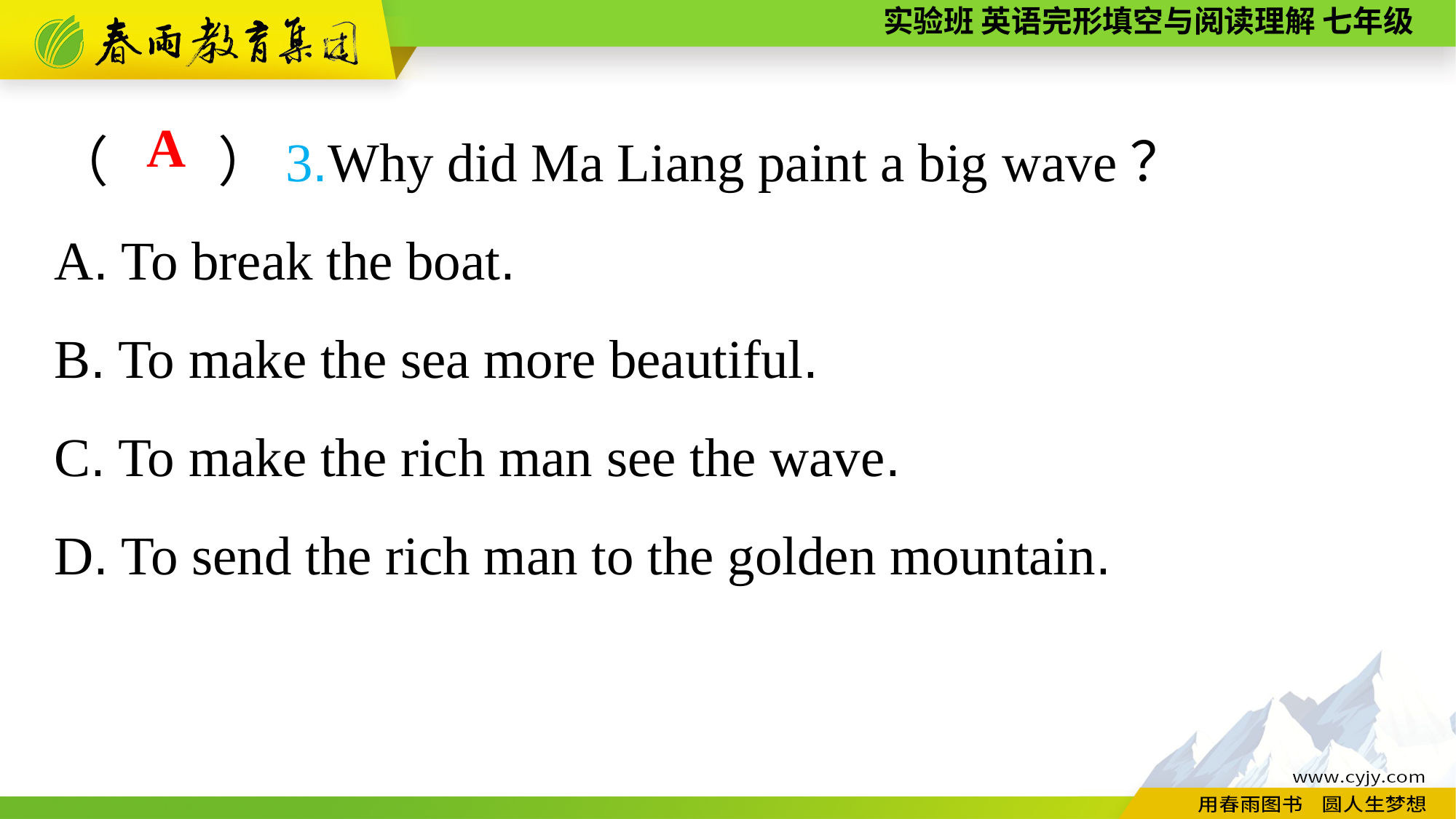

（　　）3.Why did Ma Liang paint a big wave？
A. To break the boat.
B. To make the sea more beautiful.
C. To make the rich man see the wave.
D. To send the rich man to the golden mountain.
A